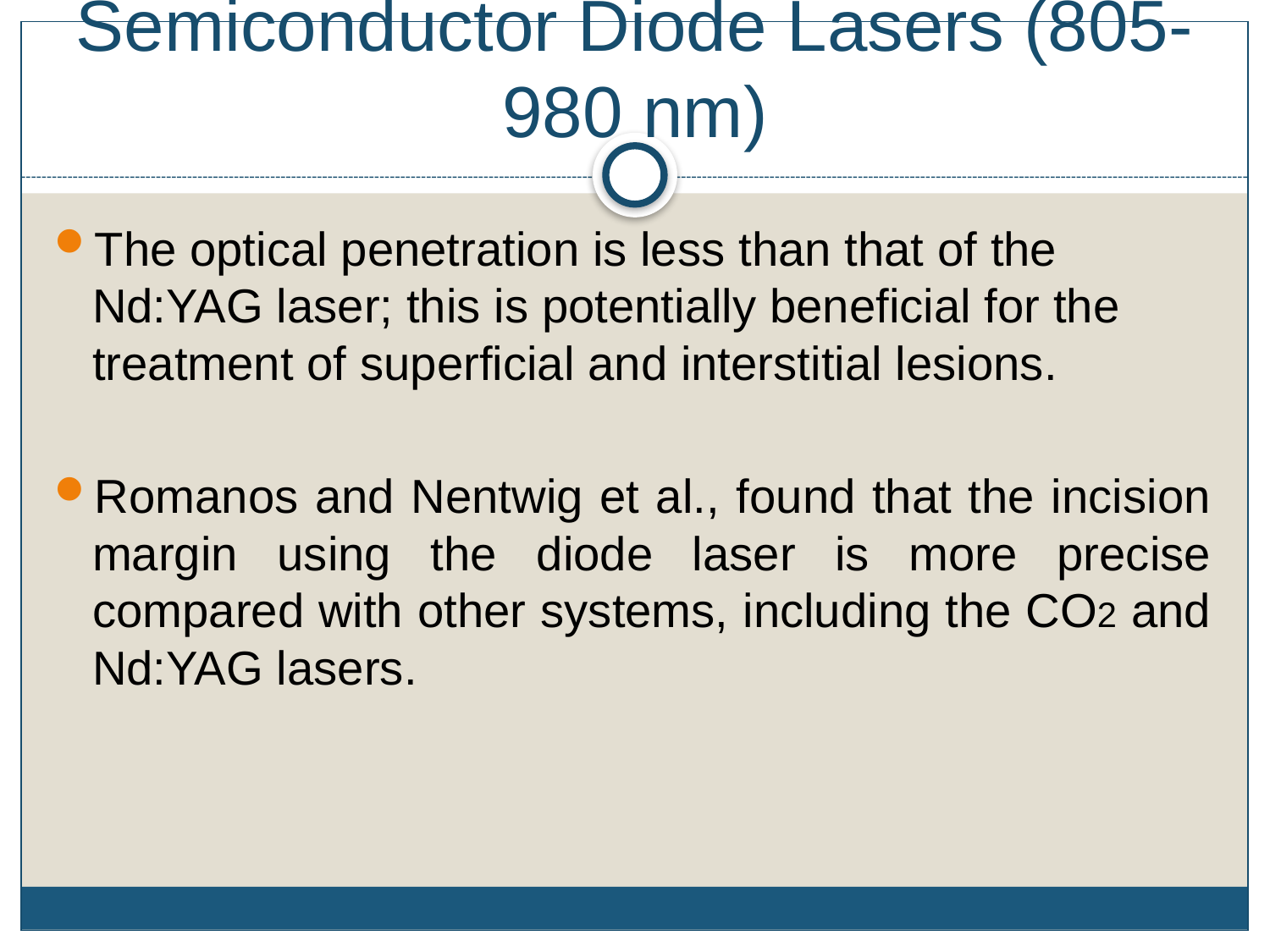

# Semiconductor Diode Lasers (805-980 nm)
The optical penetration is less than that of the Nd:YAG laser; this is potentially beneficial for the treatment of superficial and interstitial lesions.

Romanos and Nentwig et al., found that the incision margin using the diode laser is more precise compared with other systems, including the CO2 and Nd:YAG lasers.